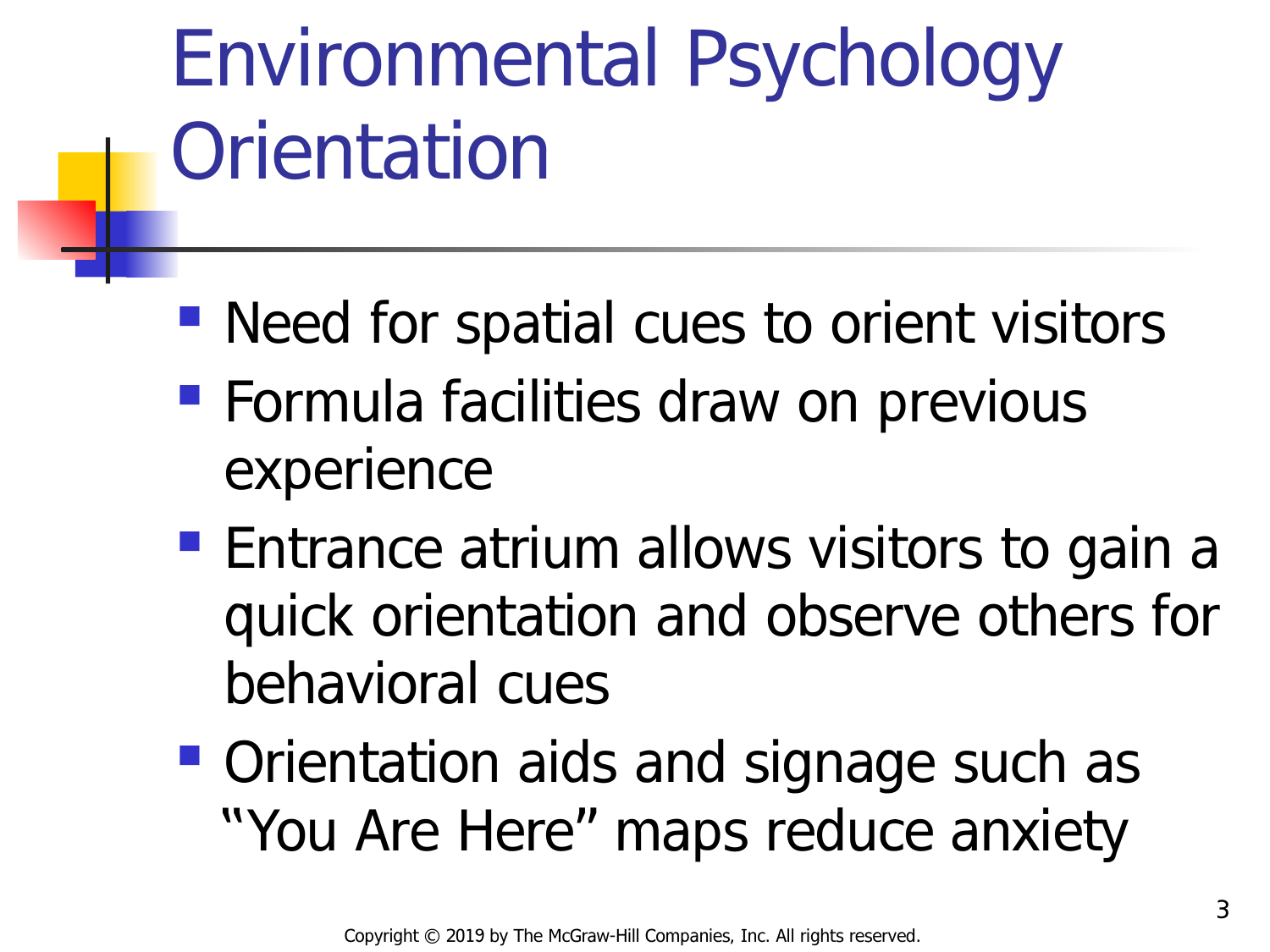

# Environmental Psychology Orientation
Need for spatial cues to orient visitors
Formula facilities draw on previous experience
Entrance atrium allows visitors to gain a quick orientation and observe others for behavioral cues
Orientation aids and signage such as “You Are Here” maps reduce anxiety
3
Copyright © 2019 by The McGraw-Hill Companies, Inc. All rights reserved.